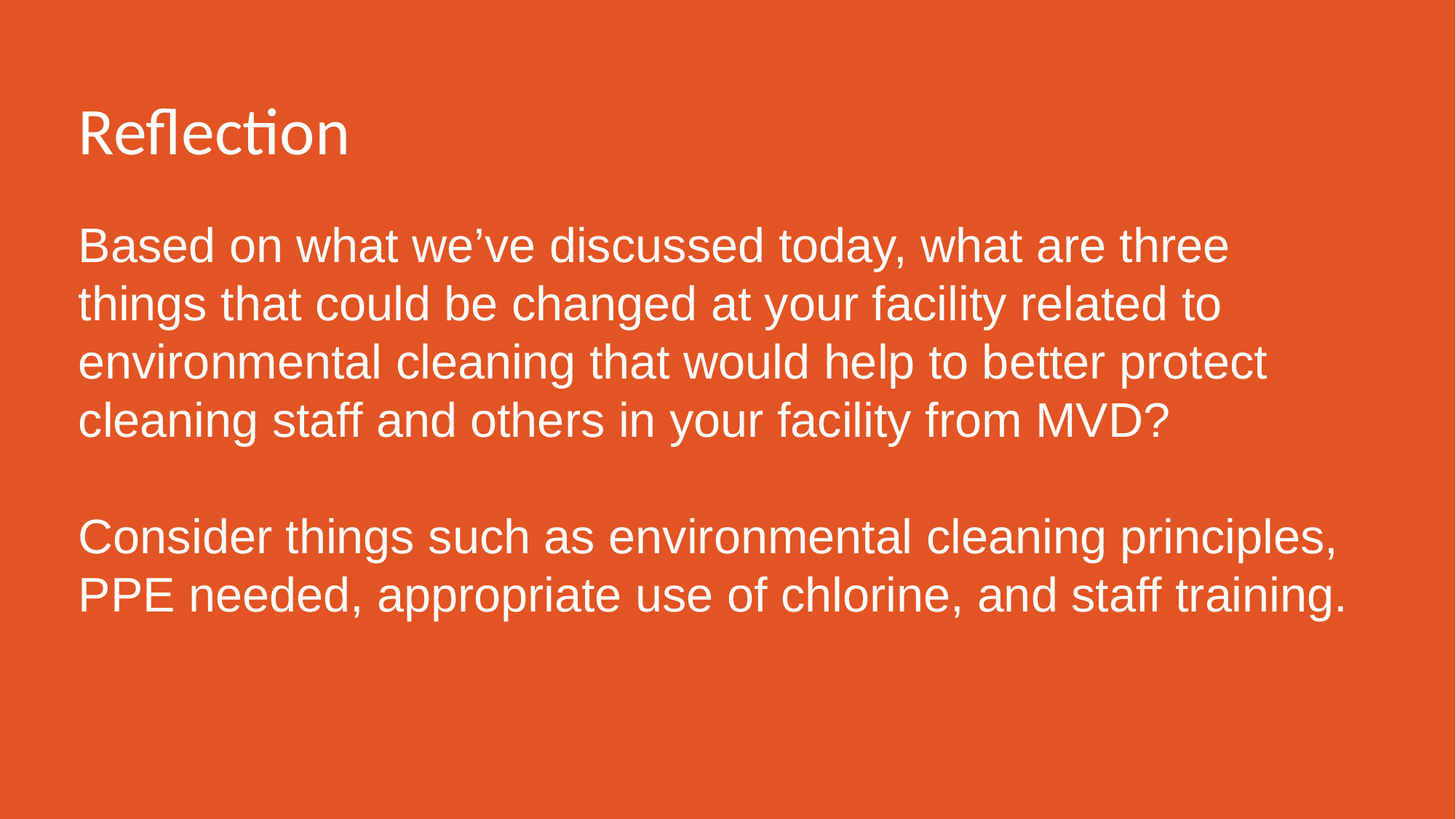

# Reflection
Based on what we’ve discussed today, what are three things that could be changed at your facility related to environmental cleaning that would help to better protect cleaning staff and others in your facility from MVD?

Consider things such as environmental cleaning principles, PPE needed, appropriate use of chlorine, and staff training.